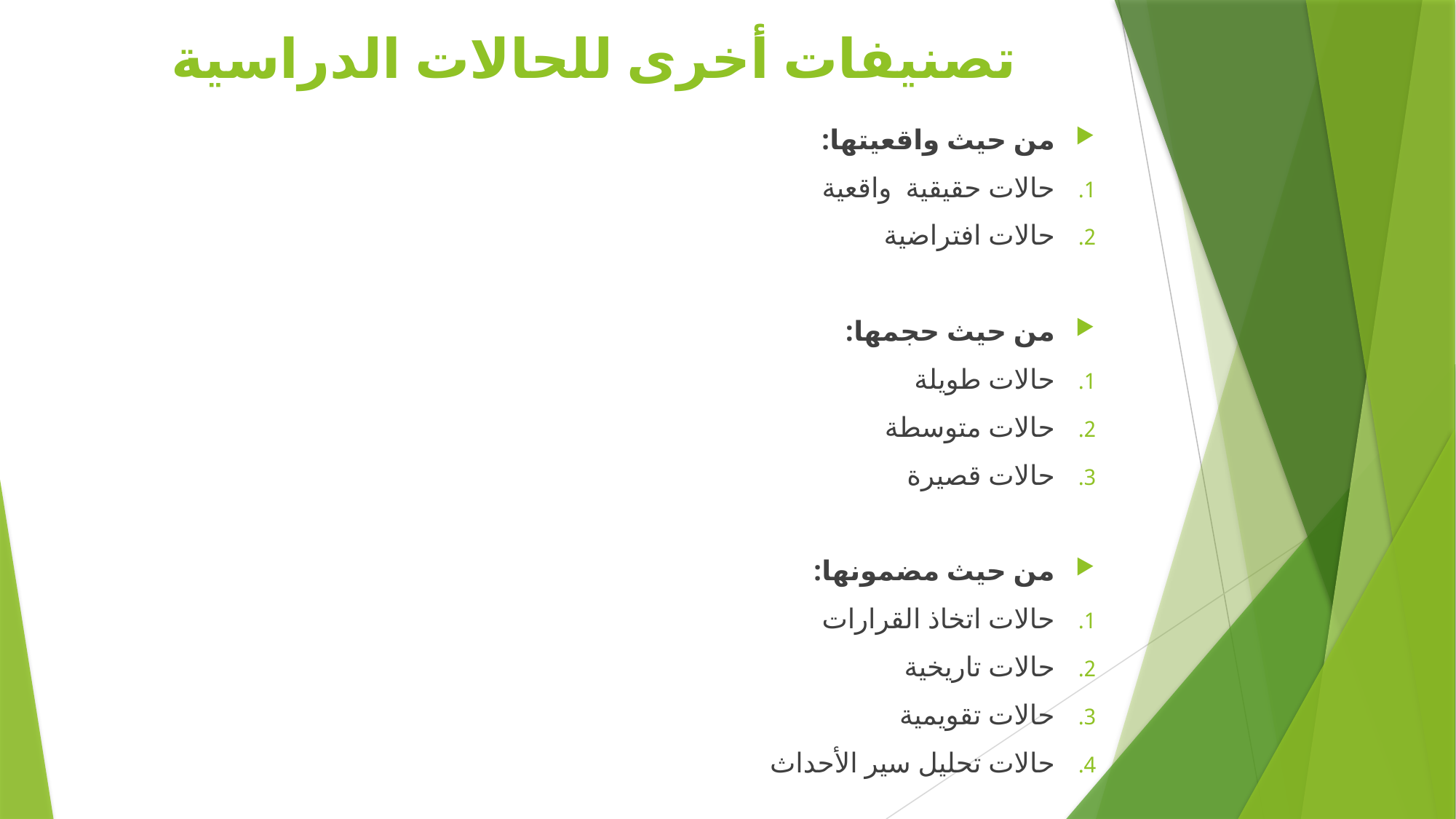

# تصنيفات أخرى للحالات الدراسية
من حيث واقعيتها:
حالات حقيقية  واقعية
حالات افتراضية

من حيث حجمها:
حالات طويلة
حالات متوسطة
حالات قصيرة

من حيث مضمونها:
حالات اتخاذ القرارات
حالات تاريخية
حالات تقويمية
حالات تحليل سير الأحداث